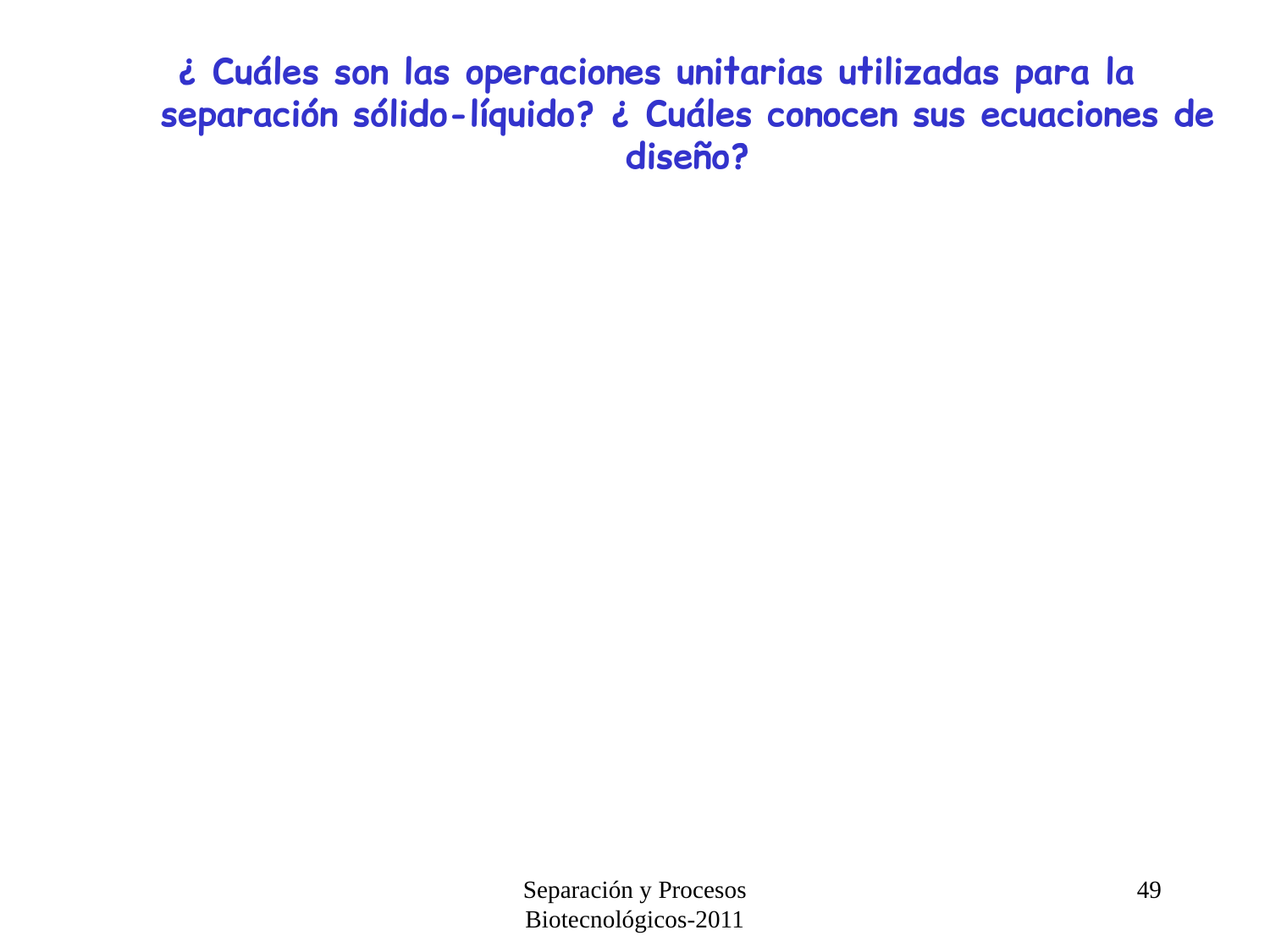

¿ Cuáles son las operaciones unitarias utilizadas para la separación sólido-líquido? ¿ Cuáles conocen sus ecuaciones de diseño?

Separación y Procesos Biotecnológicos-2011
49